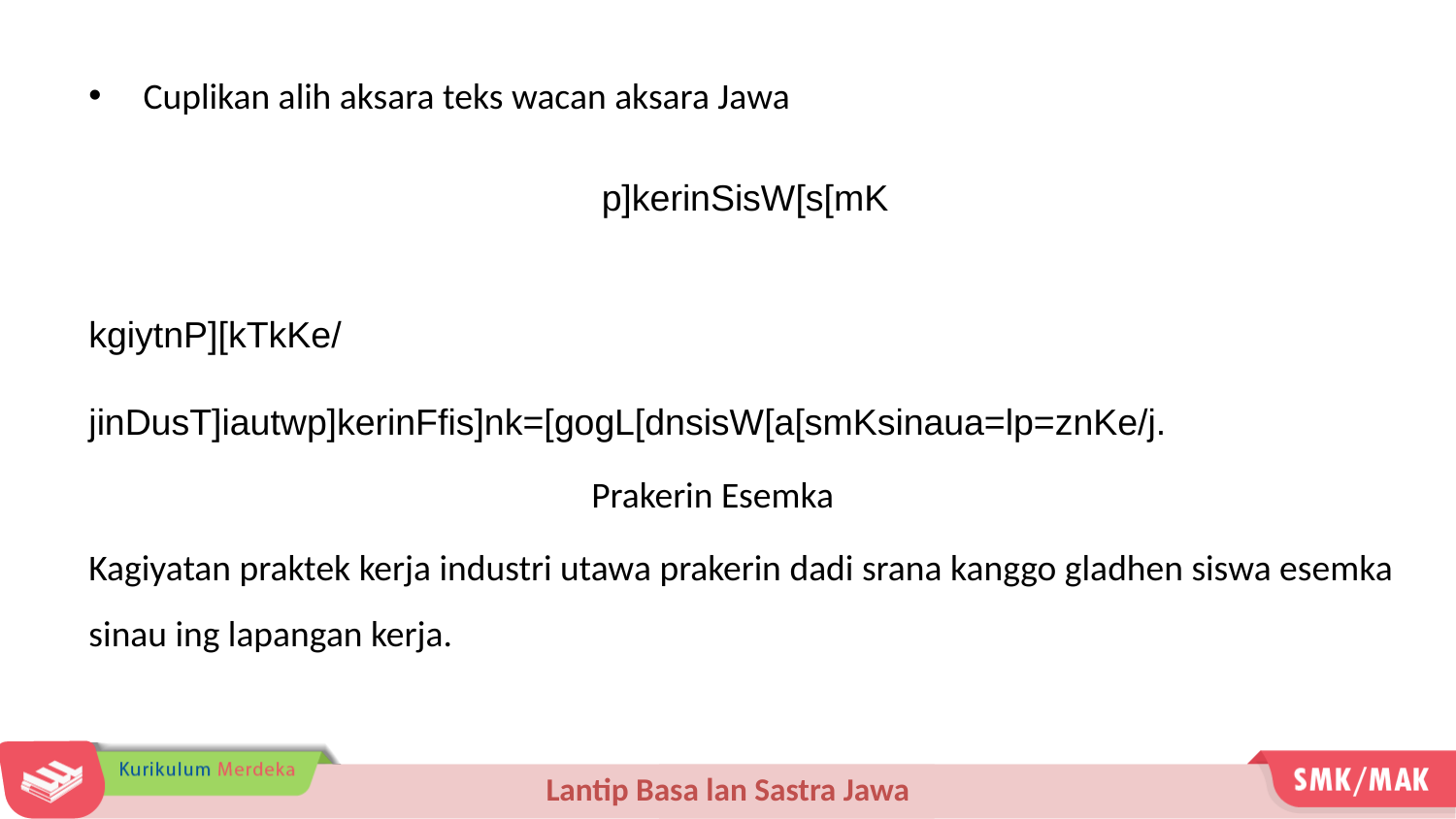

Cuplikan alih aksara teks wacan aksara Jawa

p]kerinSisW[s[mK

kgiytnP][kTkKe/jinDusT]iautwp]kerinFfis]nk=[gogL[dnsisW[a[smKsinaua=lp=znKe/j.
			        Prakerin Esemka
Kagiyatan praktek kerja industri utawa prakerin dadi srana kanggo gladhen siswa esemka sinau ing lapangan kerja.